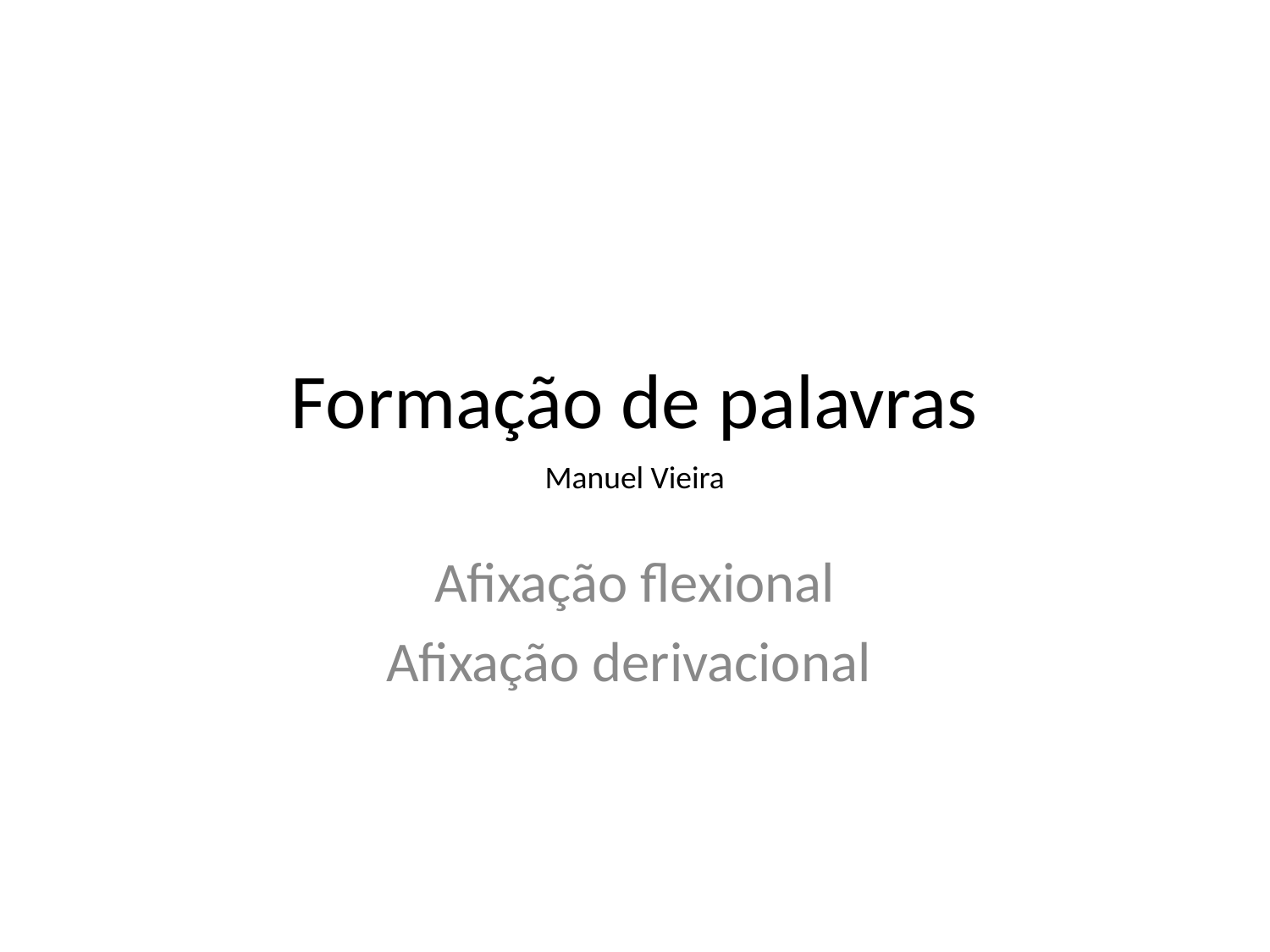

# Formação de palavras
Manuel Vieira
Afixação flexional
Afixação derivacional